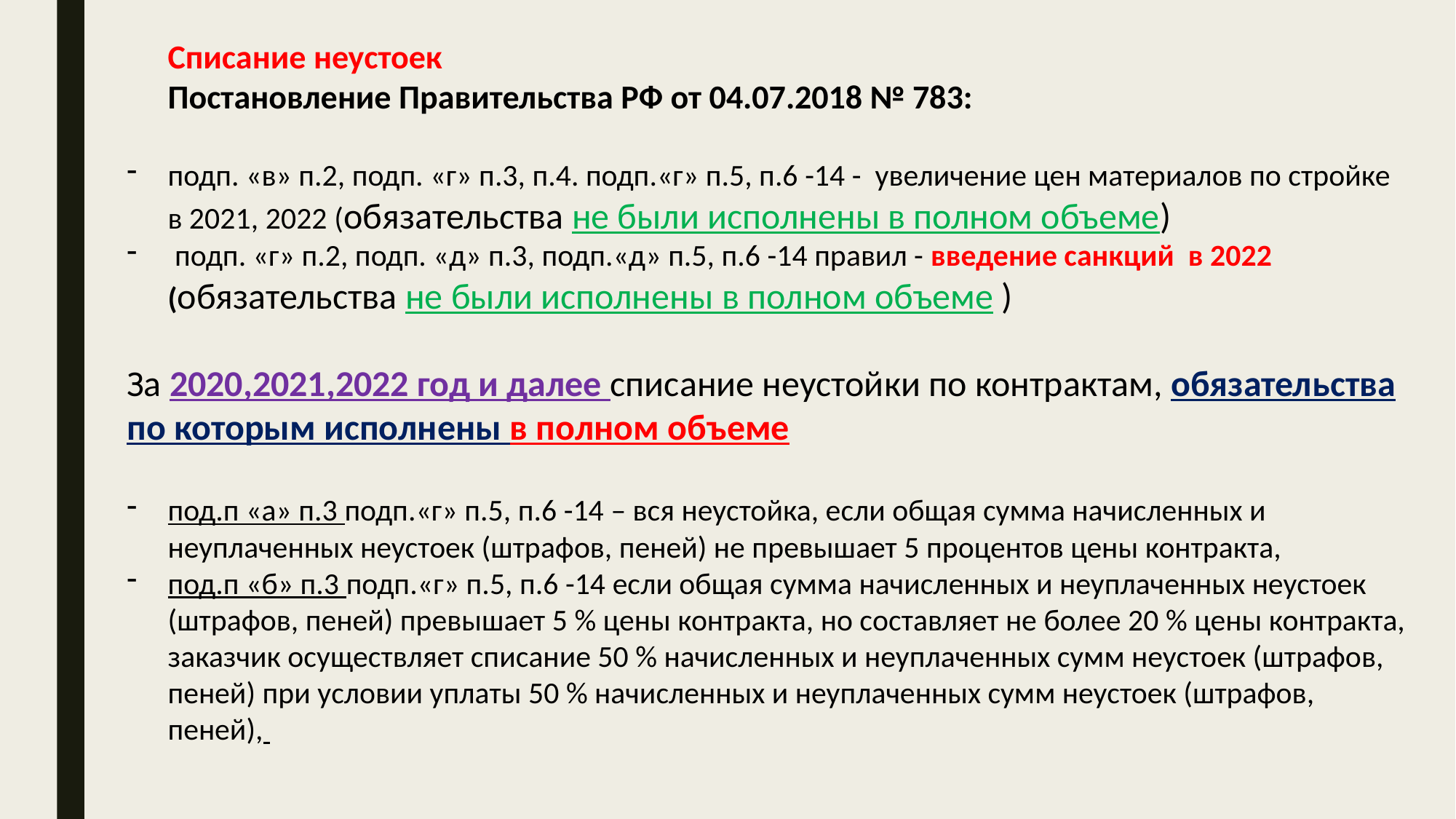

Списание неустоек
Постановление Правительства РФ от 04.07.2018 № 783:

подп. «в» п.2, подп. «г» п.3, п.4. подп.«г» п.5, п.6 -14 -  увеличение цен материалов по стройке в 2021, 2022 (обязательства не были исполнены в полном объеме)
 подп. «г» п.2, подп. «д» п.3, подп.«д» п.5, п.6 -14 правил - введение санкций  в 2022 (обязательства не были исполнены в полном объеме )

За 2020,2021,2022 год и далее списание неустойки по контрактам, обязательства по которым исполнены в полном объеме

под.п «а» п.3 подп.«г» п.5, п.6 -14 – вся неустойка, если общая сумма начисленных и неуплаченных неустоек (штрафов, пеней) не превышает 5 процентов цены контракта,
под.п «б» п.3 подп.«г» п.5, п.6 -14 если общая сумма начисленных и неуплаченных неустоек (штрафов, пеней) превышает 5 % цены контракта, но составляет не более 20 % цены контракта, заказчик осуществляет списание 50 % начисленных и неуплаченных сумм неустоек (штрафов, пеней) при условии уплаты 50 % начисленных и неуплаченных сумм неустоек (штрафов, пеней),